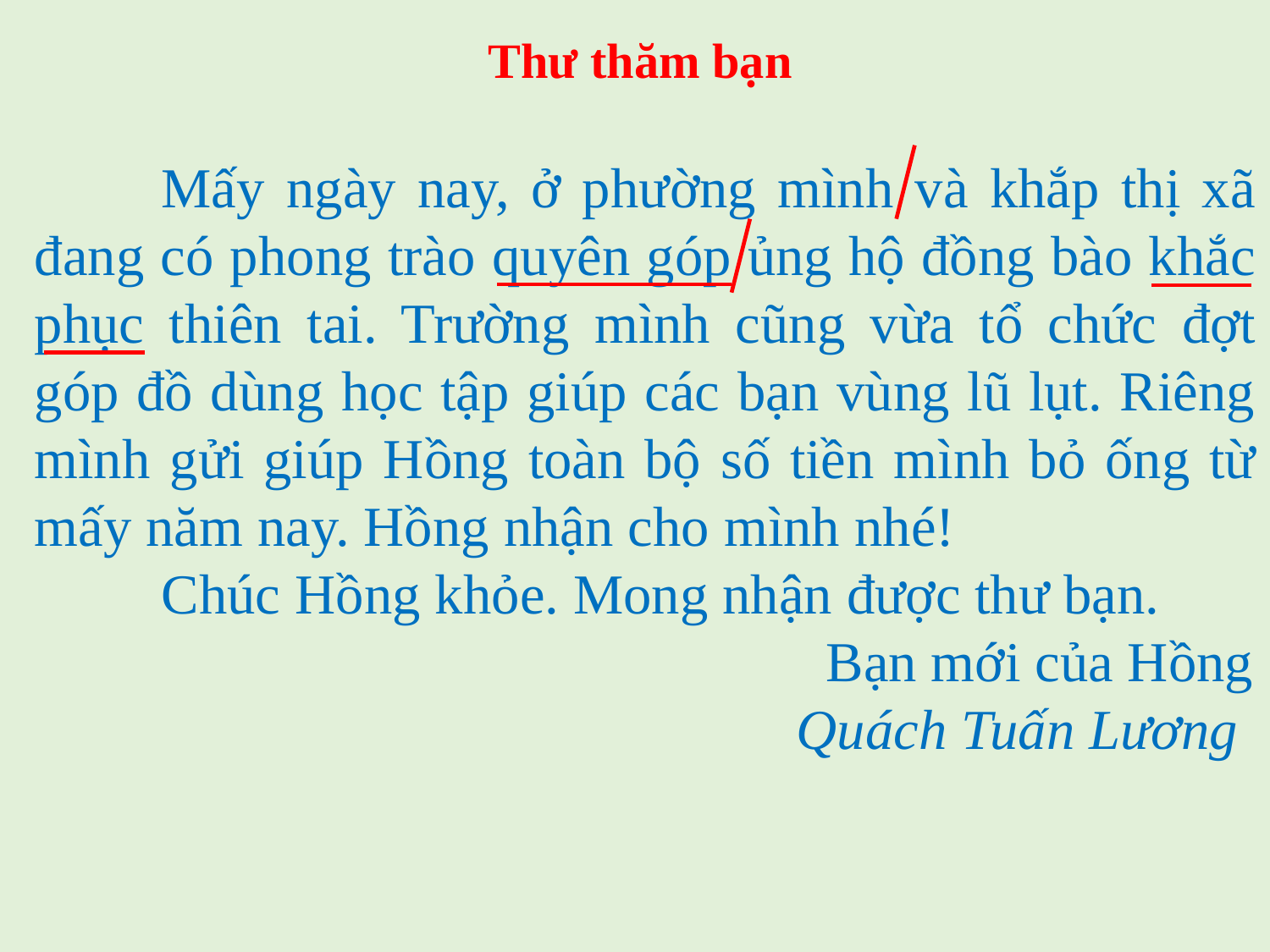

Thư thăm bạn
	Mấy ngày nay, ở phường mình và khắp thị xã đang có phong trào quyên góp ủng hộ đồng bào khắc phục thiên tai. Trường mình cũng vừa tổ chức đợt góp đồ dùng học tập giúp các bạn vùng lũ lụt. Riêng mình gửi giúp Hồng toàn bộ số tiền mình bỏ ống từ mấy năm nay. Hồng nhận cho mình nhé!
	Chúc Hồng khỏe. Mong nhận được thư bạn.
                    Bạn mới của Hồng
		Quách Tuấn Lương